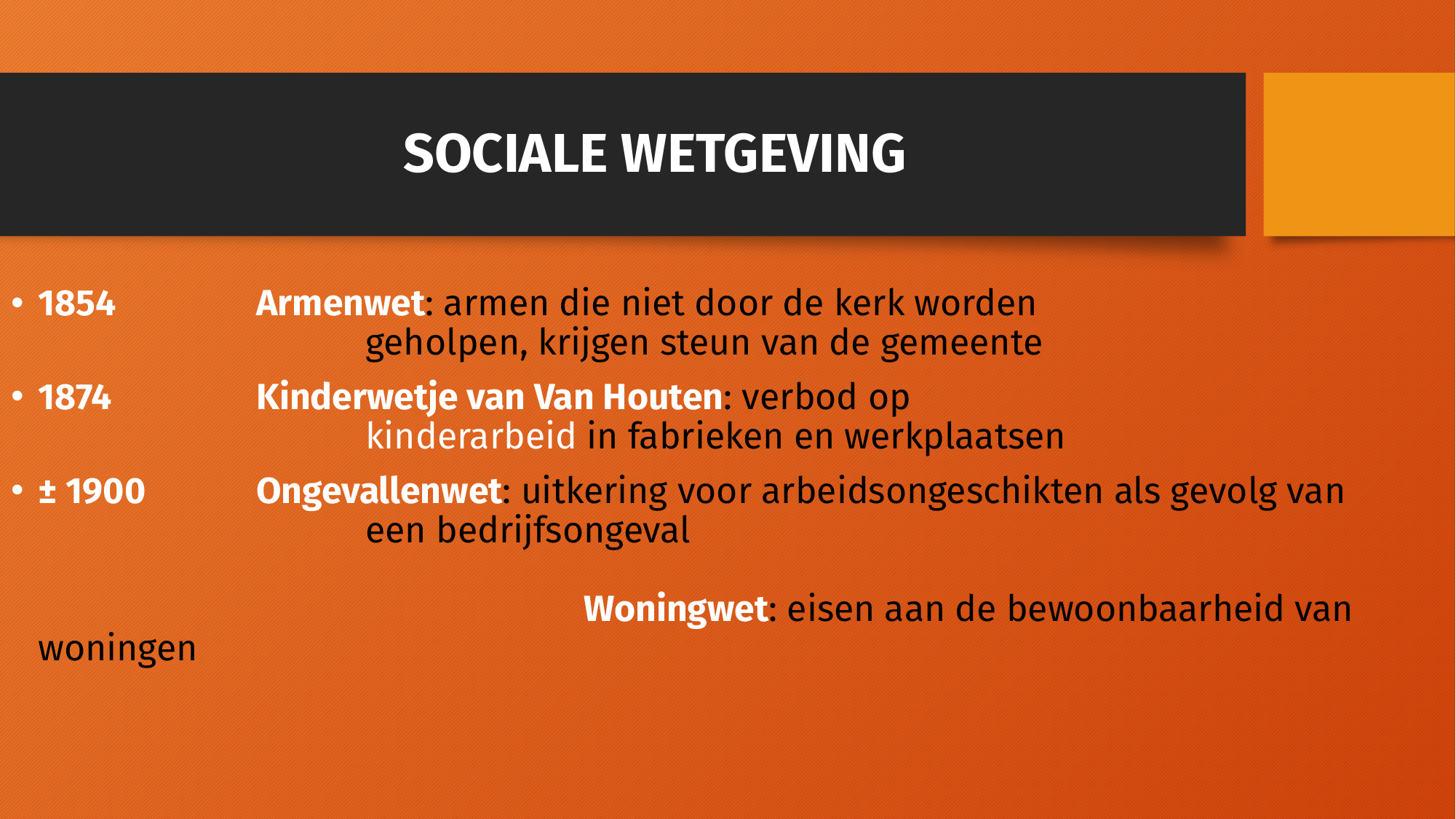

# SOCIALE WETGEVING
1854		Armenwet: armen die niet door de kerk worden 						geholpen, krijgen steun van de gemeente
1874		Kinderwetje van Van Houten: verbod op 							kinderarbeid in fabrieken en werkplaatsen
± 1900		Ongevallenwet: uitkering voor arbeidsongeschikten als gevolg van 			een bedrijfsongeval              																						Woningwet: eisen aan de bewoonbaarheid van woningen